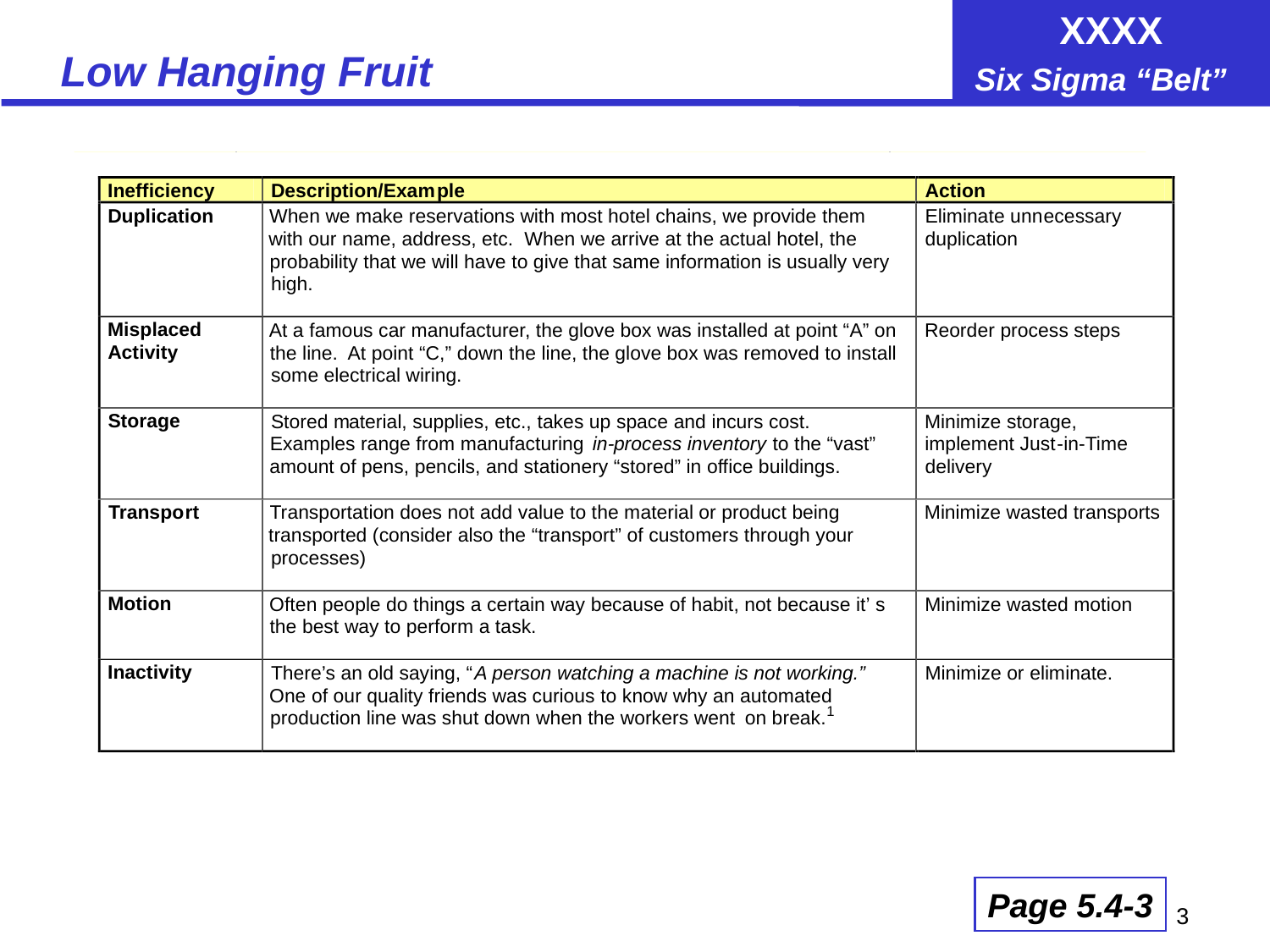

# Low Hanging Fruit

Inefficiency

Description/Exam
ple

Action

Duplication

When we make reservations with most hotel chains, we provide them
Eliminate unn
ecessary
with our name, address, etc.  When we arrive at the actual hotel, the
duplication

probability that we will have to give that same information is usually very
high.

Misplaced

At a famous car manufacturer, the glove box was installed at point “A” on
Reorder process steps

Activity

the line.  At point “C,” down the line, the glove box was removed to install
some electrical wiring.

Storage

Stored m
aterial, supplies, etc., takes up space and incurs cost.
Minimize storage,
Examples range from manufacturing
in
-
process inventory
 to the “vast”
implement Just
-
in
-
Time
amount of pens, pencils, and stationery “stored” in office buildings.

delivery

Transpo
rt

Transportation does not add value to the material or product being
Minimize wasted transports

transported (consider also the “transport” of customers through your
processes)

Motion

Often people do things a certain way because of habit, not because it’
s
Minimize wasted motion

the best way to perform a task.

Inactivity

There’s an old saying, “
A person watching a machine is not working.”

Minimize or eliminate.

One of our quality friends was curious to know why an automated
1
production line was shut down when the workers went
on break.

Page 5.4-3